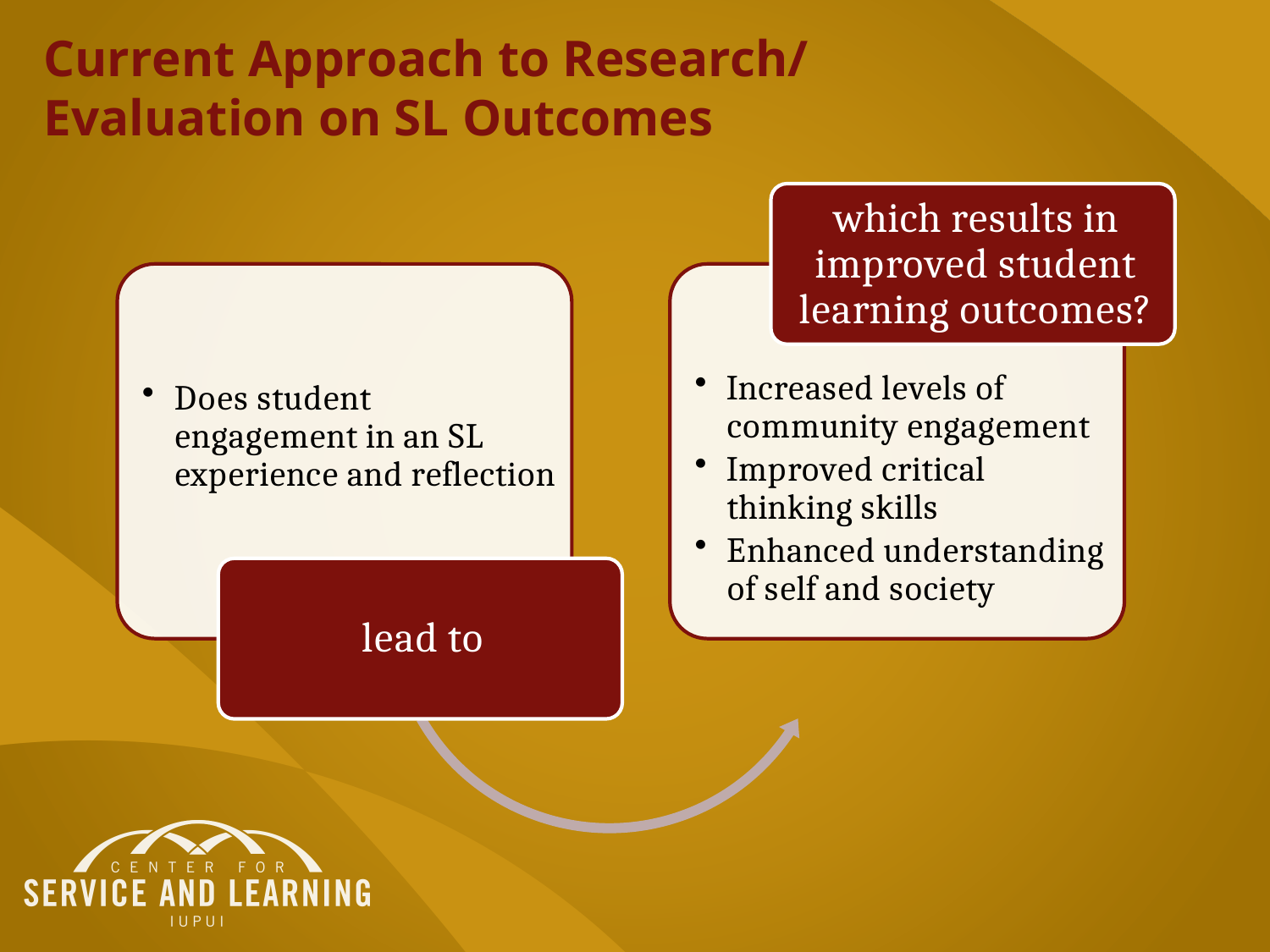

Current Approach to Research/ Evaluation on SL Outcomes

Does student engagement in an SL experience and reflection
lead to
Increased levels of community engagement
Improved critical thinking skills
Enhanced understanding of self and society
which results in improved student learning outcomes?